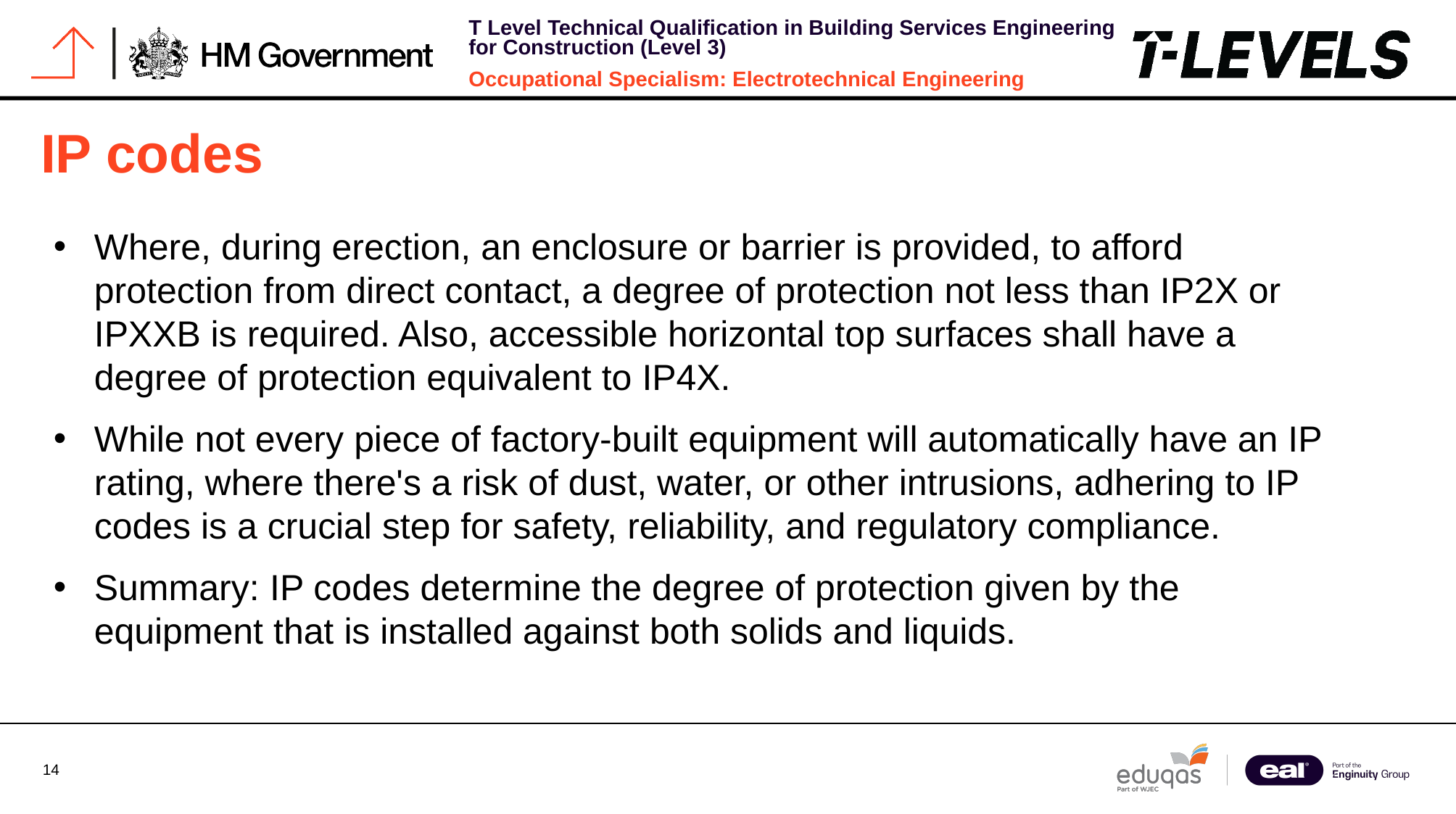

# IP codes
Where, during erection, an enclosure or barrier is provided, to afford protection from direct contact, a degree of protection not less than IP2X or IPXXB is required. Also, accessible horizontal top surfaces shall have a degree of protection equivalent to IP4X.
While not every piece of factory-built equipment will automatically have an IP rating, where there's a risk of dust, water, or other intrusions, adhering to IP codes is a crucial step for safety, reliability, and regulatory compliance.
Summary: IP codes determine the degree of protection given by the equipment that is installed against both solids and liquids.